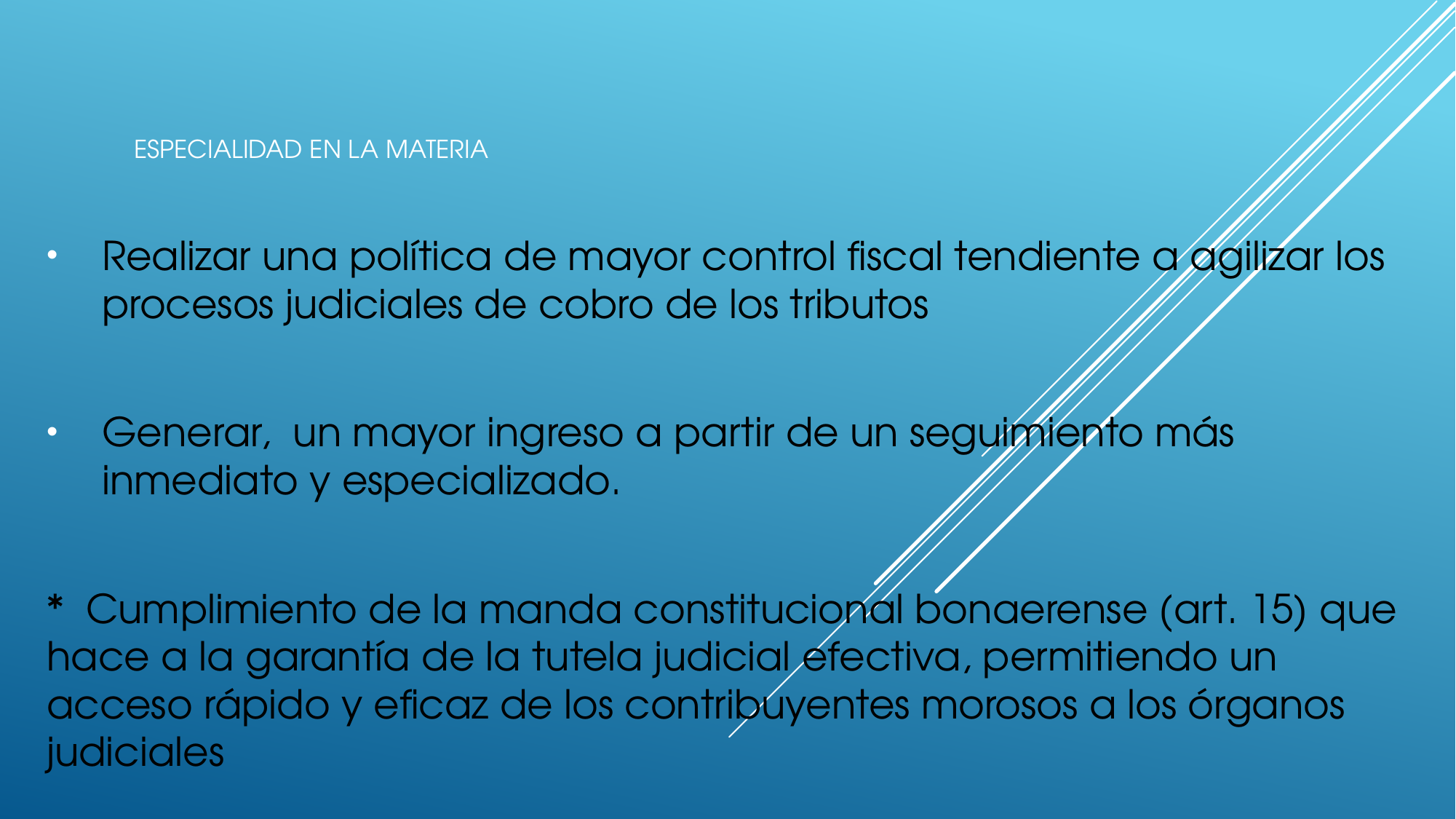

# especialidad en la materia

Realizar una política de mayor control fiscal tendiente a agilizar los procesos judiciales de cobro de los tributos

Generar,  un mayor ingreso a partir de un seguimiento más inmediato y especializado.

*  Cumplimiento de la manda constitucional bonaerense (art. 15) que hace a la garantía de la tutela judicial efectiva, permitiendo un acceso rápido y eficaz de los contribuyentes morosos a los órganos judiciales